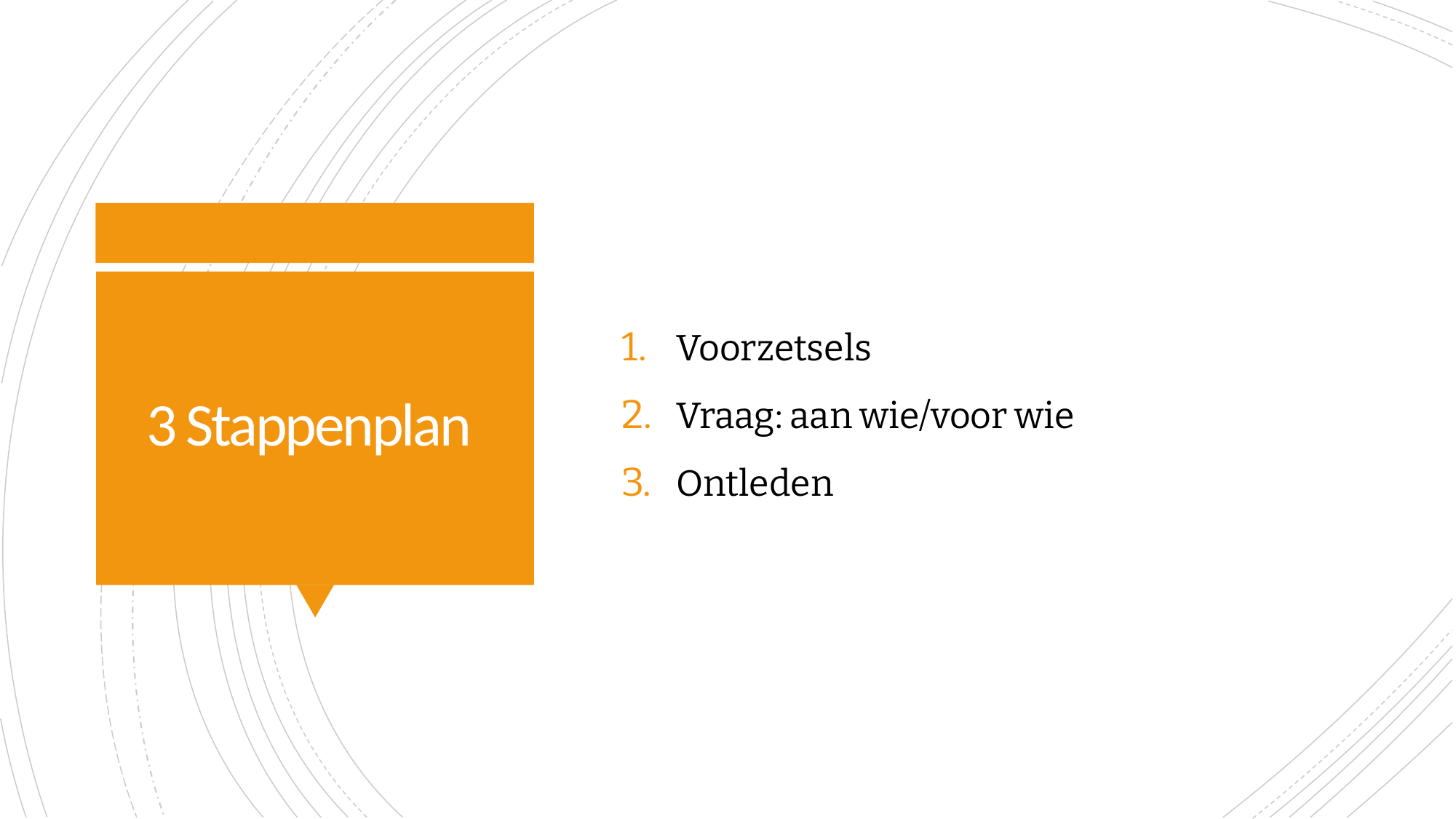

Voorzetsels
Vraag: aan wie/voor wie
Ontleden
# 3 Stappenplan